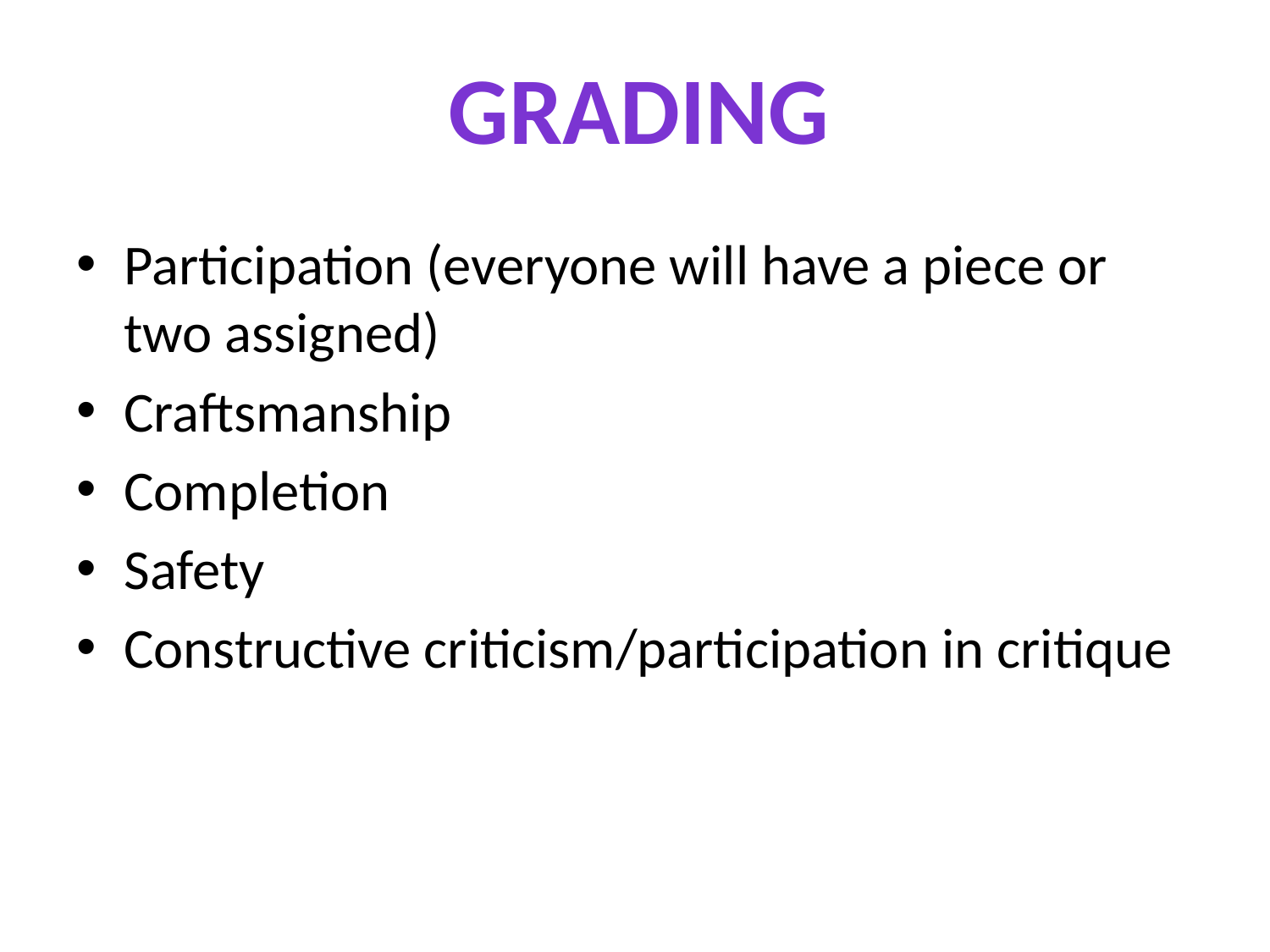

grading
Participation (everyone will have a piece or two assigned)
Craftsmanship
Completion
Safety
Constructive criticism/participation in critique